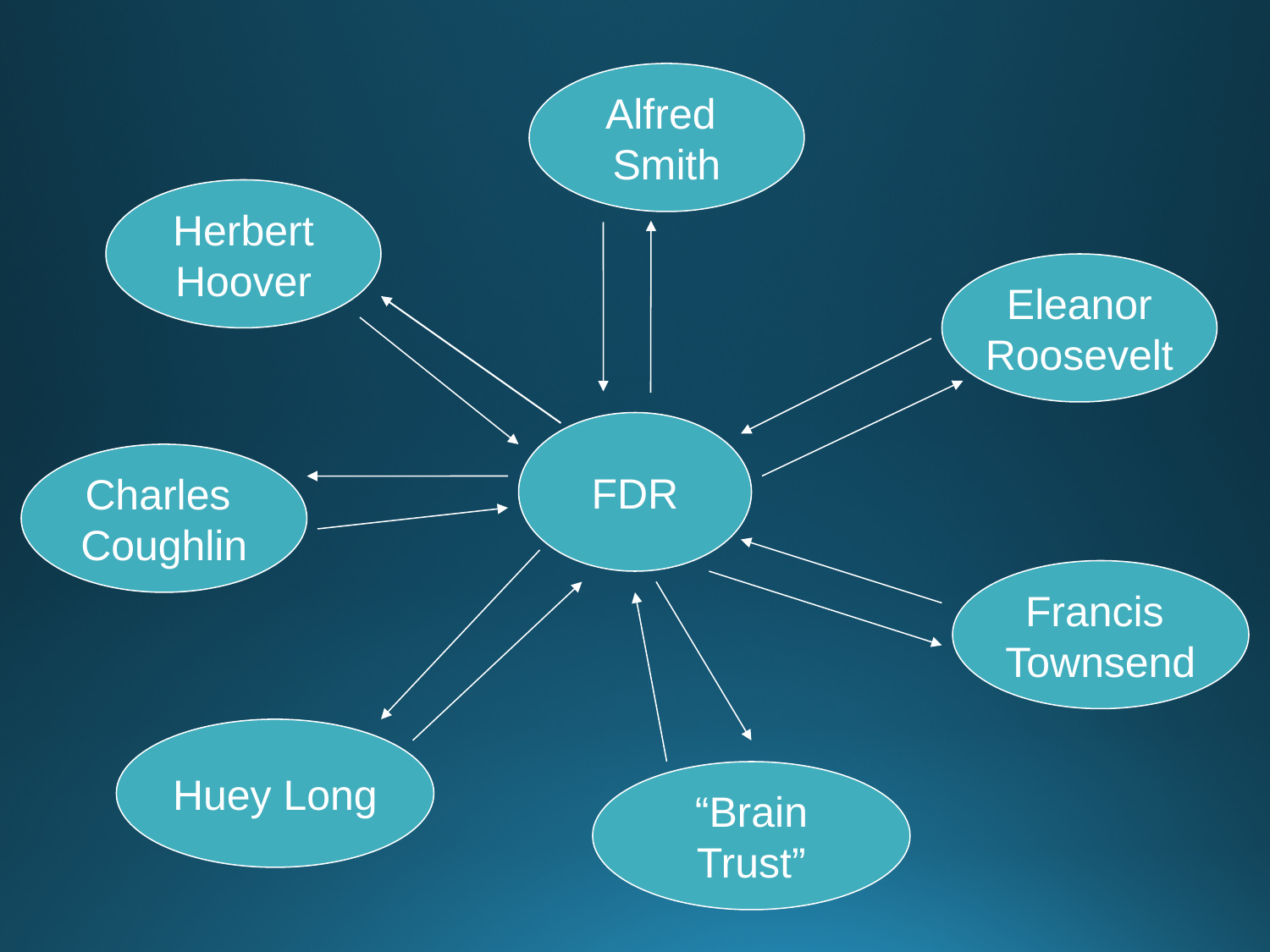

Alfred
Smith
Herbert
Hoover

Eleanor
Roosevelt

FDR
Charles
Coughlin

Francis
Townsend

Huey Long
“Brain
Trust”